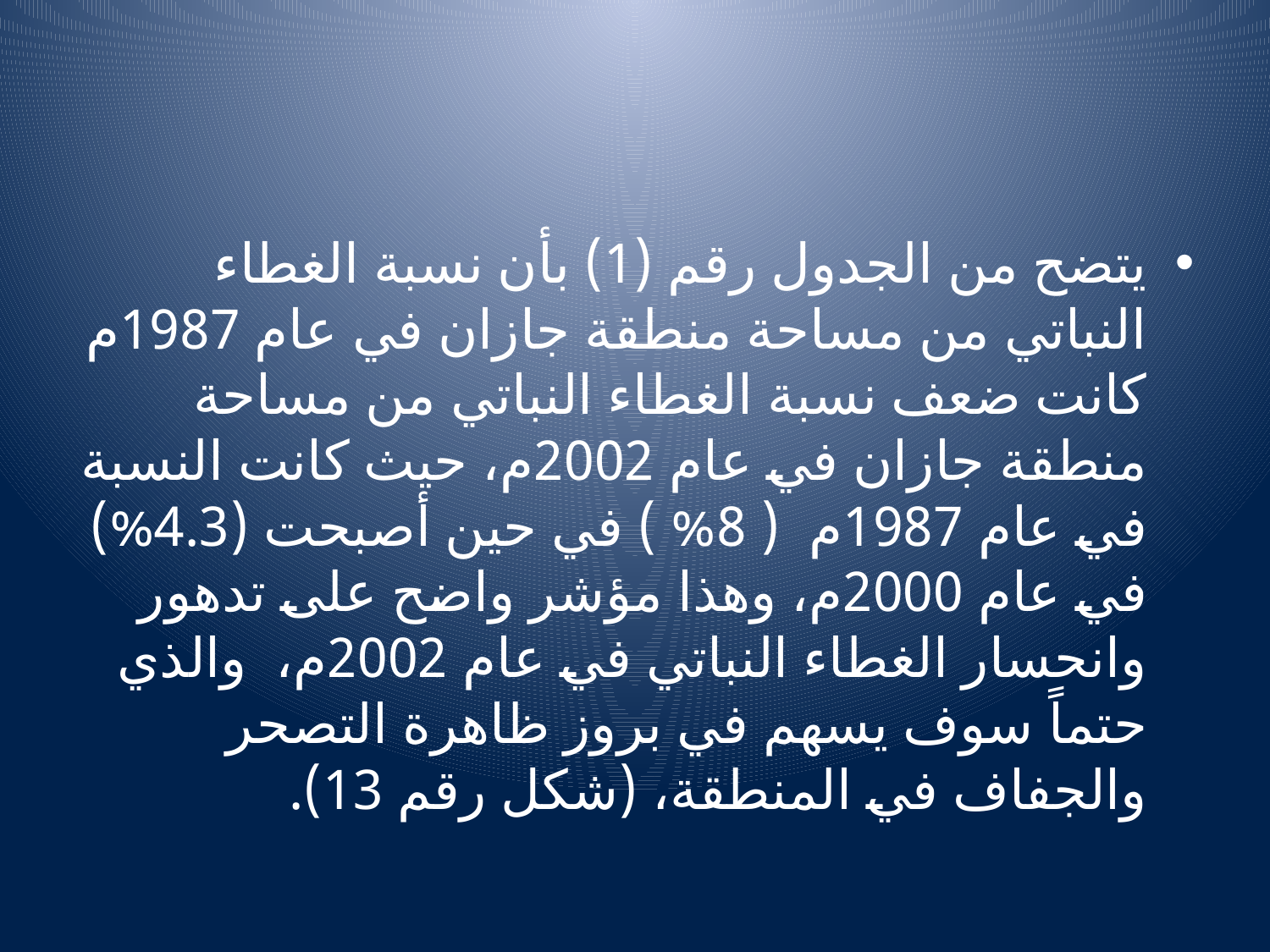

يتضح من الجدول رقم (1) بأن نسبة الغطاء النباتي من مساحة منطقة جازان في عام 1987م كانت ضعف نسبة الغطاء النباتي من مساحة منطقة جازان في عام 2002م، حيث كانت النسبة في عام 1987م  ( 8% ) في حين أصبحت (4.3%) في عام 2000م، وهذا مؤشر واضح على تدهور وانحسار الغطاء النباتي في عام 2002م،  والذي حتماً سوف يسهم في بروز ظاهرة التصحر والجفاف في المنطقة، (شكل رقم 13).